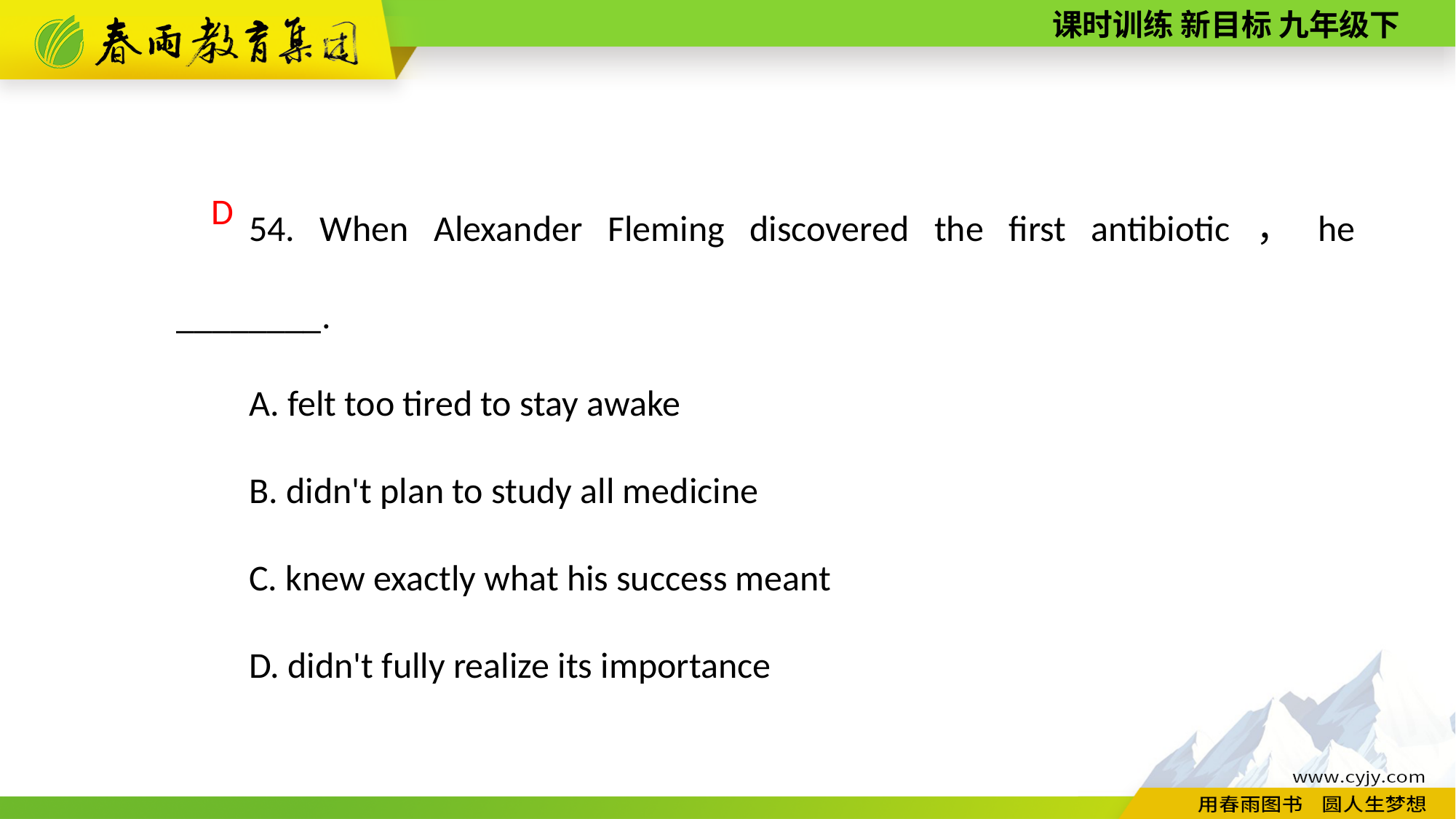

54. When Alexander Fleming discovered the first antibiotic，he ________.
A. felt too tired to stay awake
B. didn't plan to study all medicine
C. knew exactly what his success meant
D. didn't fully realize its importance
D